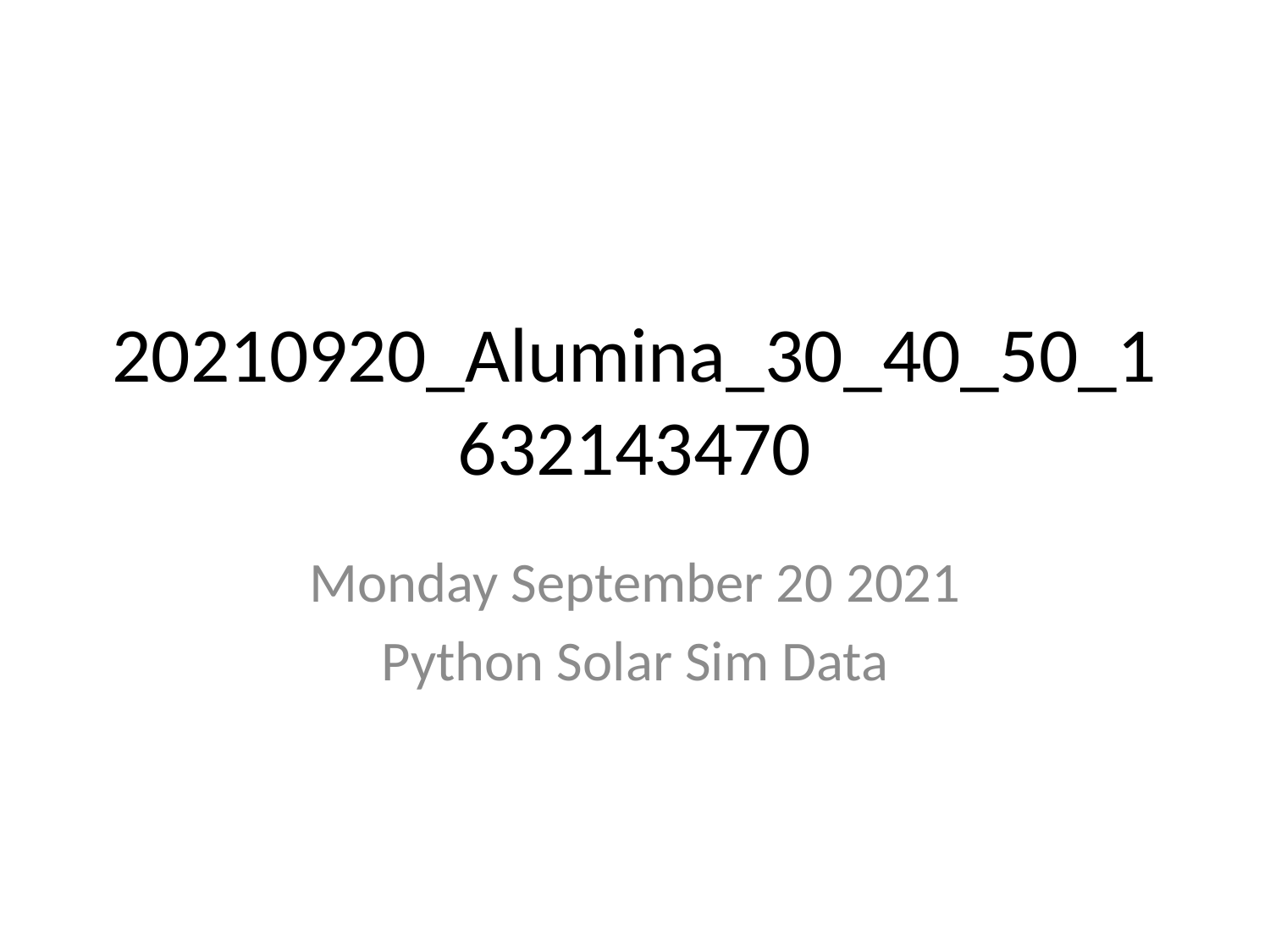

# 20210920_Alumina_30_40_50_1632143470
Monday September 20 2021
Python Solar Sim Data